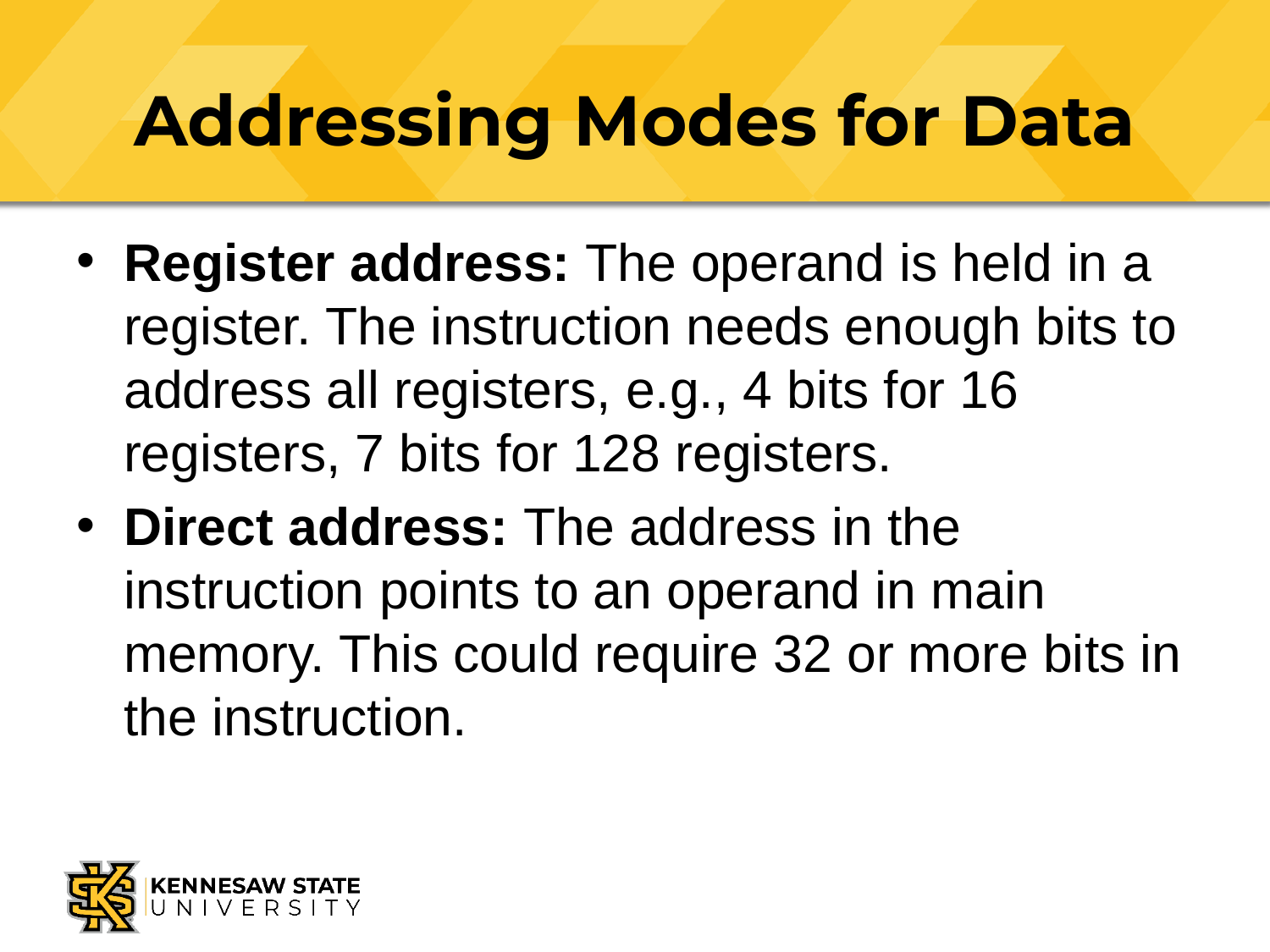

# Addressing Modes for Data
Register address: The operand is held in a register. The instruction needs enough bits to address all registers, e.g., 4 bits for 16 registers, 7 bits for 128 registers.
Direct address: The address in the instruction points to an operand in main memory. This could require 32 or more bits in the instruction.